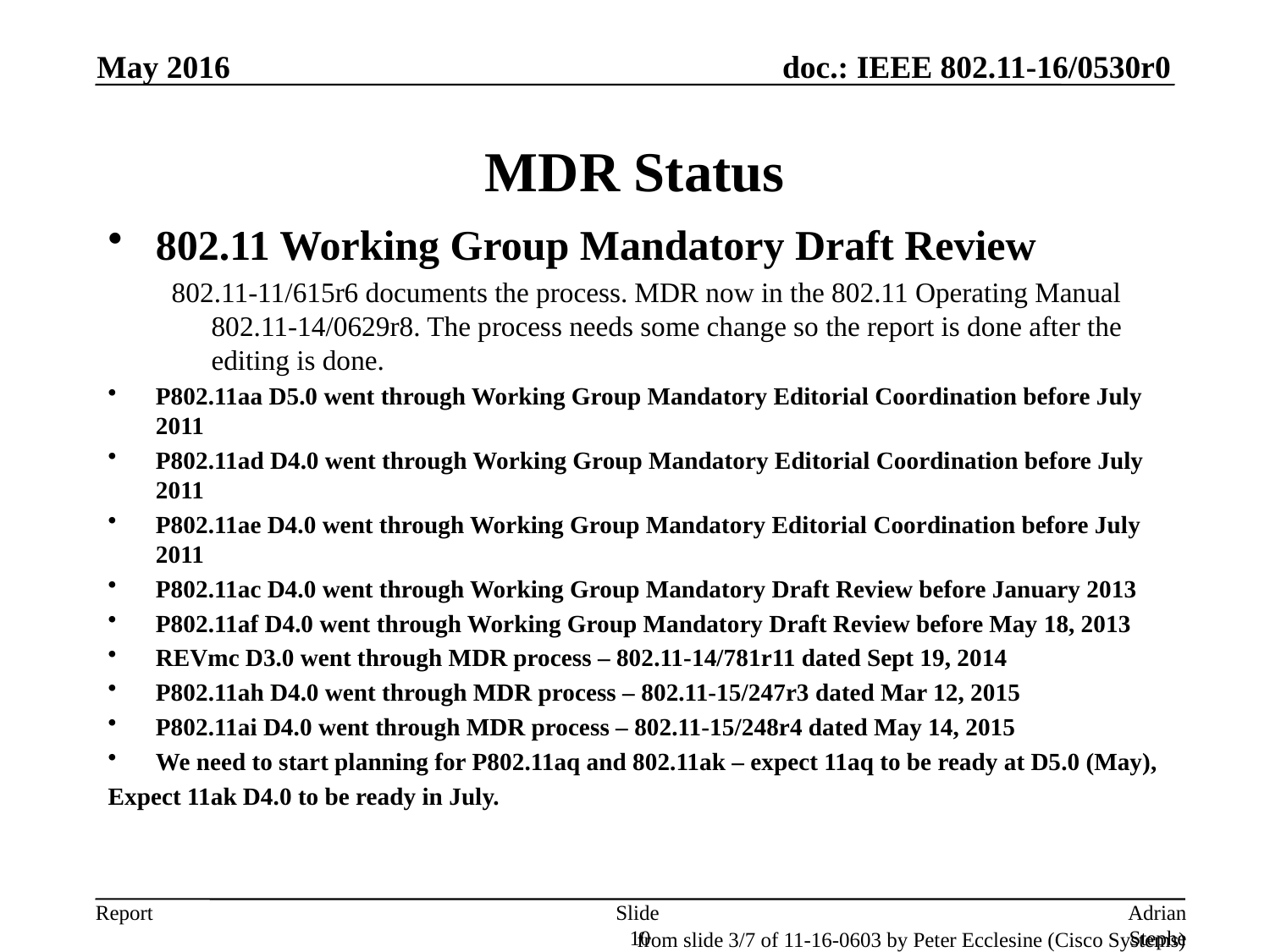

May 2016
# MDR Status
802.11 Working Group Mandatory Draft Review
802.11-11/615r6 documents the process. MDR now in the 802.11 Operating Manual 802.11-14/0629r8. The process needs some change so the report is done after the editing is done.
P802.11aa D5.0 went through Working Group Mandatory Editorial Coordination before July 2011
P802.11ad D4.0 went through Working Group Mandatory Editorial Coordination before July 2011
P802.11ae D4.0 went through Working Group Mandatory Editorial Coordination before July 2011
P802.11ac D4.0 went through Working Group Mandatory Draft Review before January 2013
P802.11af D4.0 went through Working Group Mandatory Draft Review before May 18, 2013
REVmc D3.0 went through MDR process – 802.11-14/781r11 dated Sept 19, 2014
P802.11ah D4.0 went through MDR process – 802.11-15/247r3 dated Mar 12, 2015
P802.11ai D4.0 went through MDR process – 802.11-15/248r4 dated May 14, 2015
We need to start planning for P802.11aq and 802.11ak – expect 11aq to be ready at D5.0 (May),
Expect 11ak D4.0 to be ready in July.
Slide 10
Adrian Stephens, Intel Corporation
from slide 3/7 of 11-16-0603 by Peter Ecclesine (Cisco Systems)